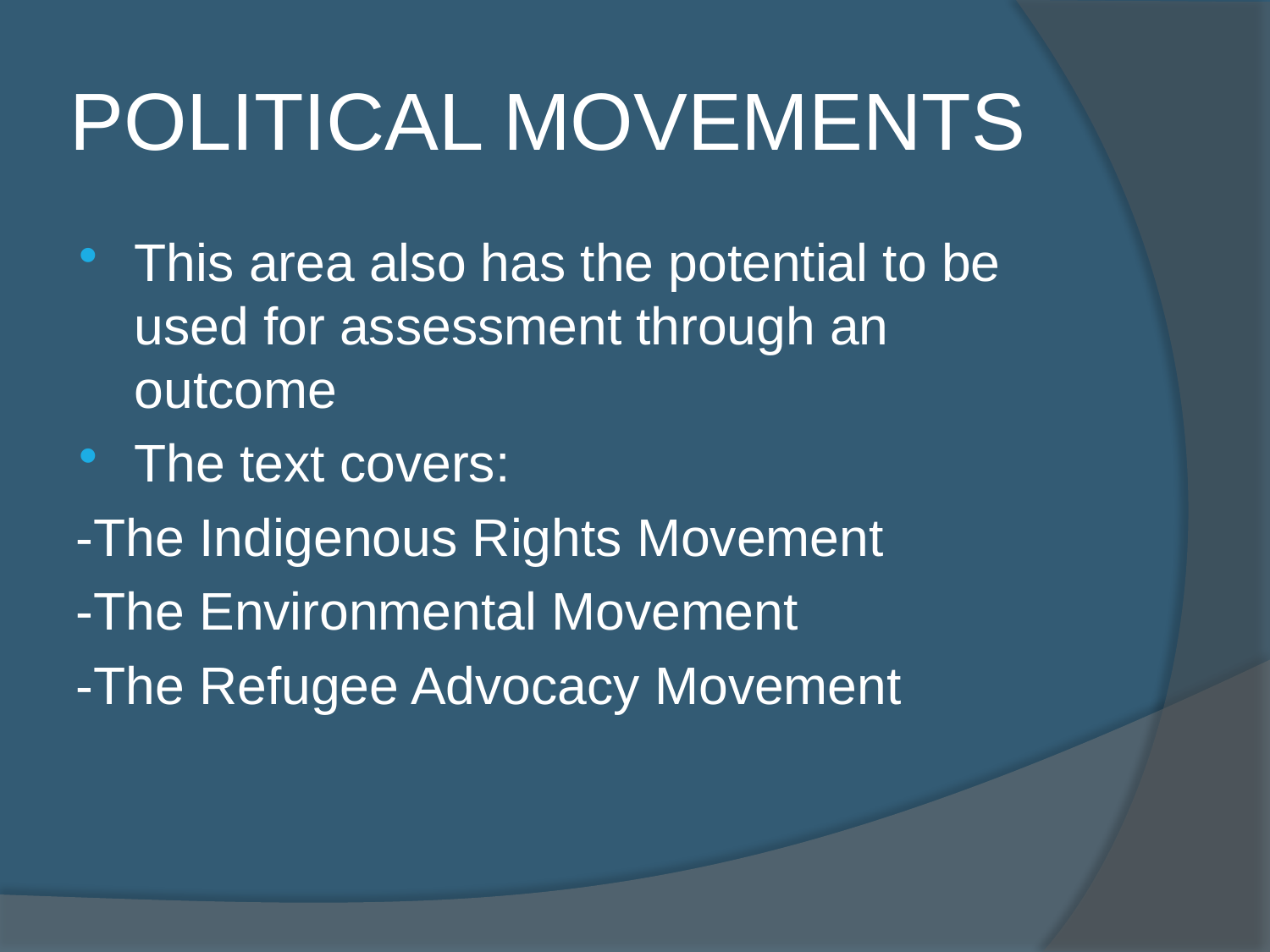

# POLITICAL MOVEMENTS
This area also has the potential to be used for assessment through an outcome
The text covers:
-The Indigenous Rights Movement
-The Environmental Movement
-The Refugee Advocacy Movement